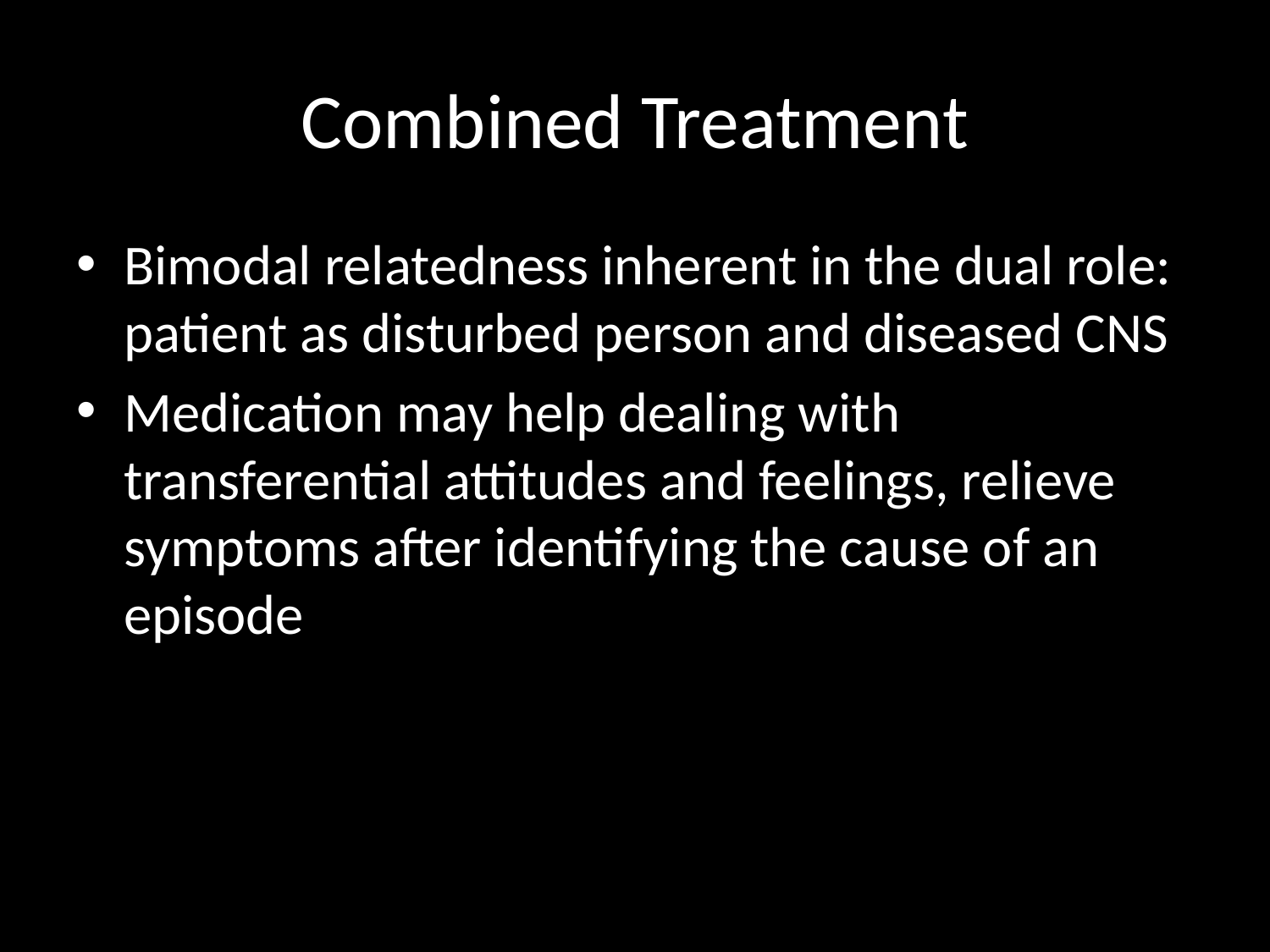

# Combined Treatment
Bimodal relatedness inherent in the dual role: patient as disturbed person and diseased CNS
Medication may help dealing with transferential attitudes and feelings, relieve symptoms after identifying the cause of an episode